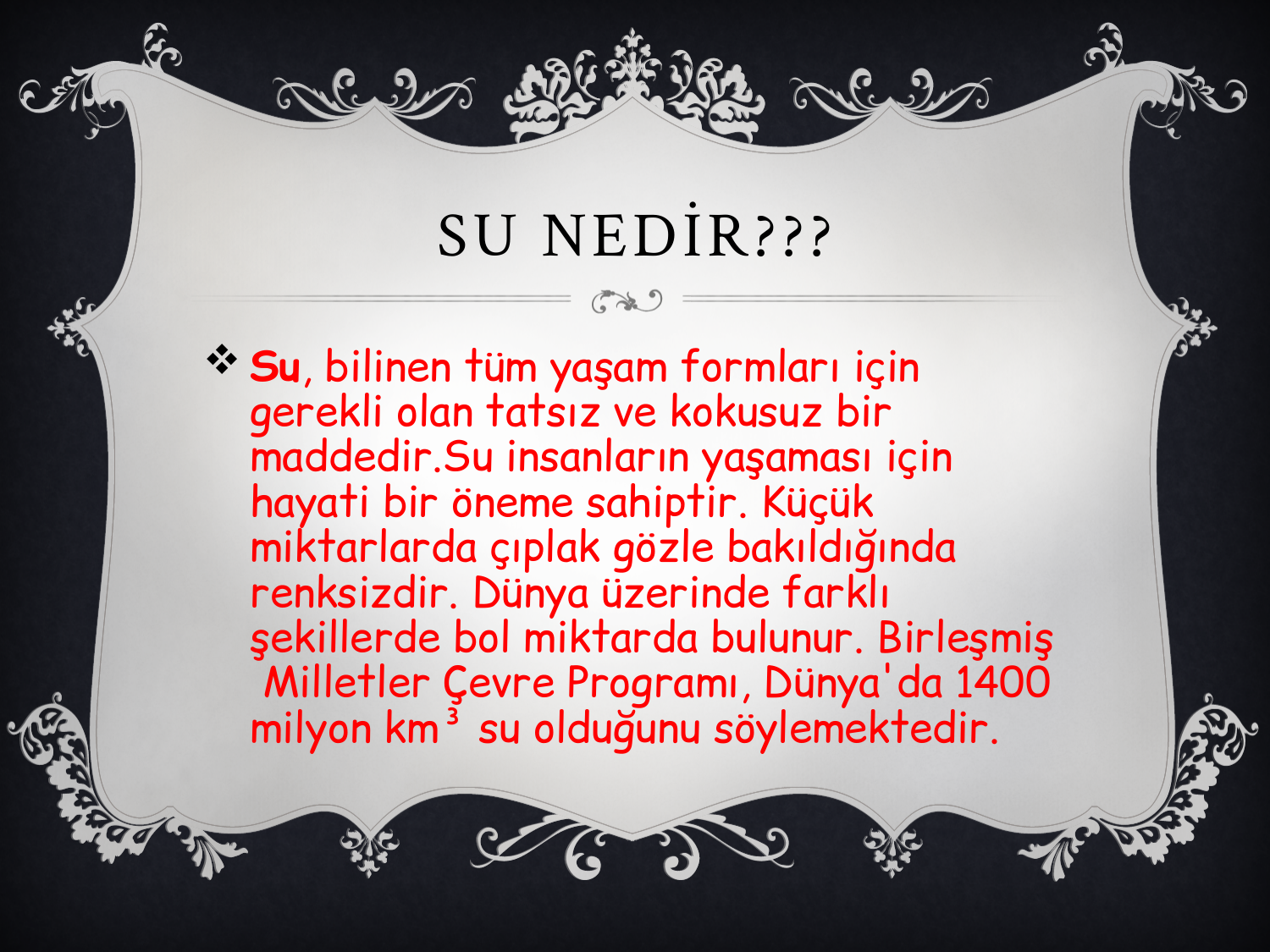

# Su nedir???
Su, bilinen tüm yaşam formları için gerekli olan tatsız ve kokusuz bir maddedir.Su insanların yaşaması için hayati bir öneme sahiptir. Küçük miktarlarda çıplak gözle bakıldığında renksizdir. Dünya üzerinde farklı şekillerde bol miktarda bulunur. Birleşmiş  Milletler Çevre Programı, Dünya'da 1400 milyon km³ su olduğunu söylemektedir.